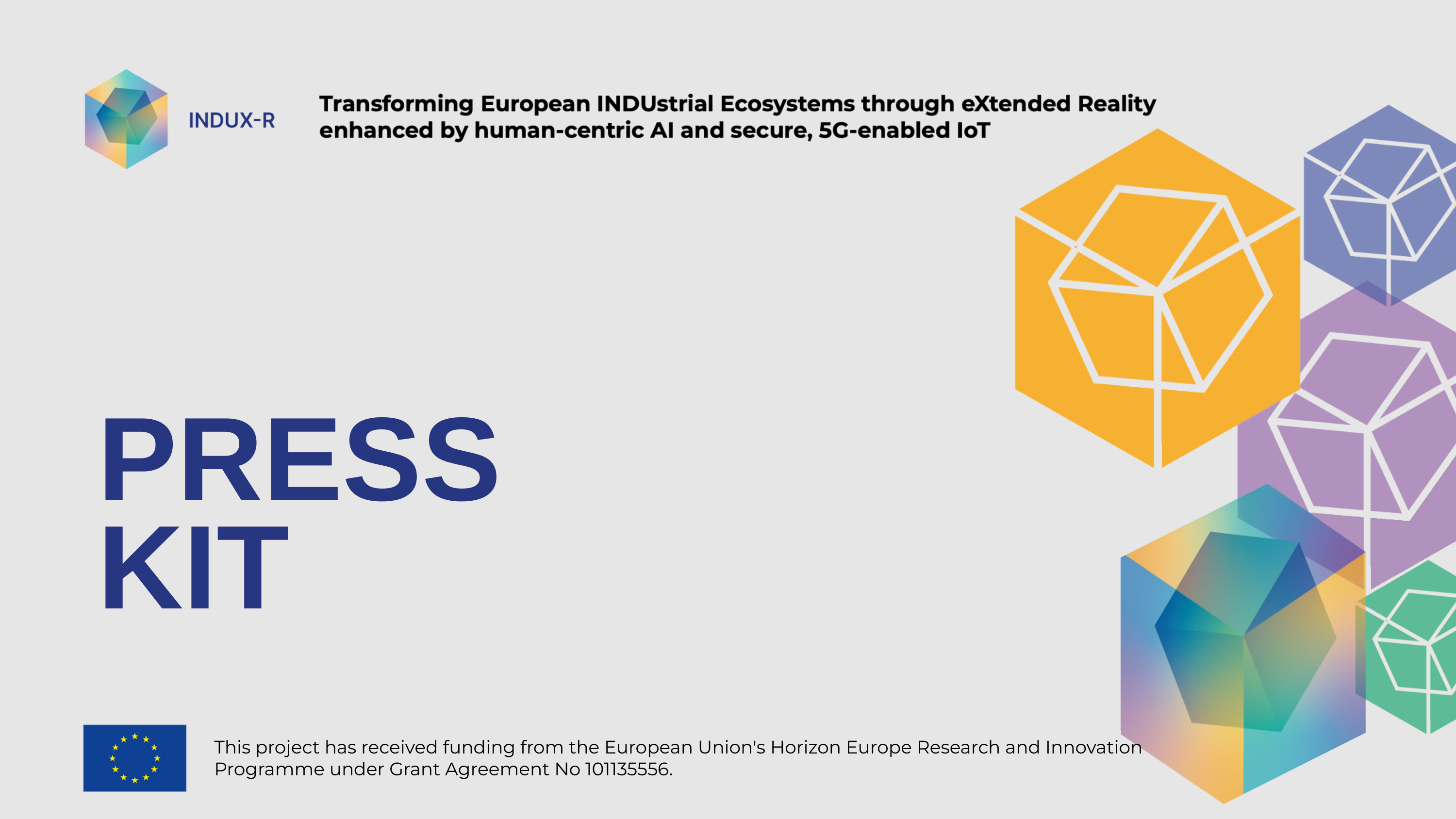

PRESS KIT

This project has received funding from the European Union's Horizon Europe Research and Innovation Programme under Grant Agreement No 101135556.